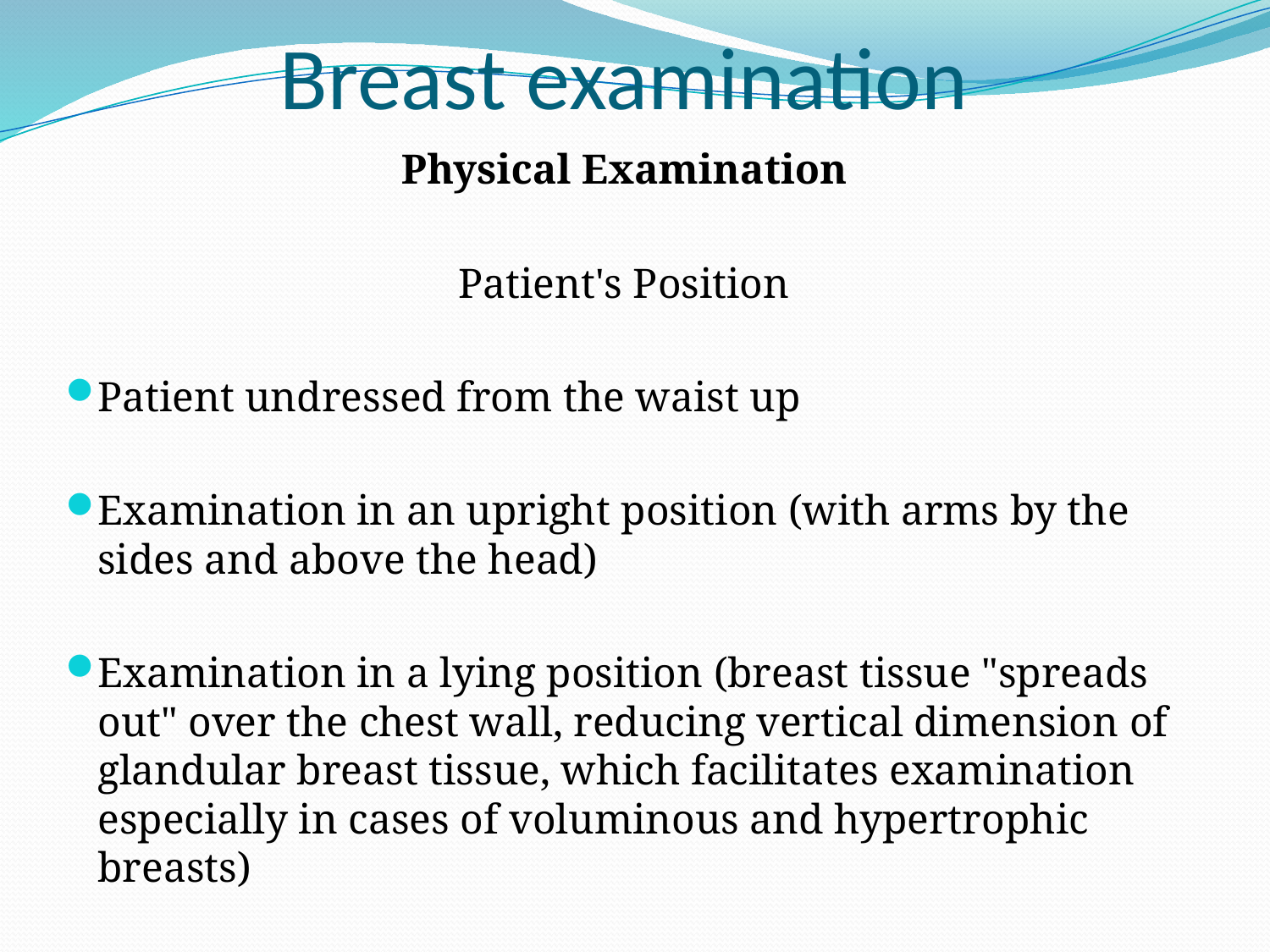

# Breast examination
Physical Examination

Patient's Position

Patient undressed from the waist up

Examination in an upright position (with arms by the sides and above the head)

Examination in a lying position (breast tissue "spreads out" over the chest wall, reducing vertical dimension of glandular breast tissue, which facilitates examination especially in cases of voluminous and hypertrophic breasts)